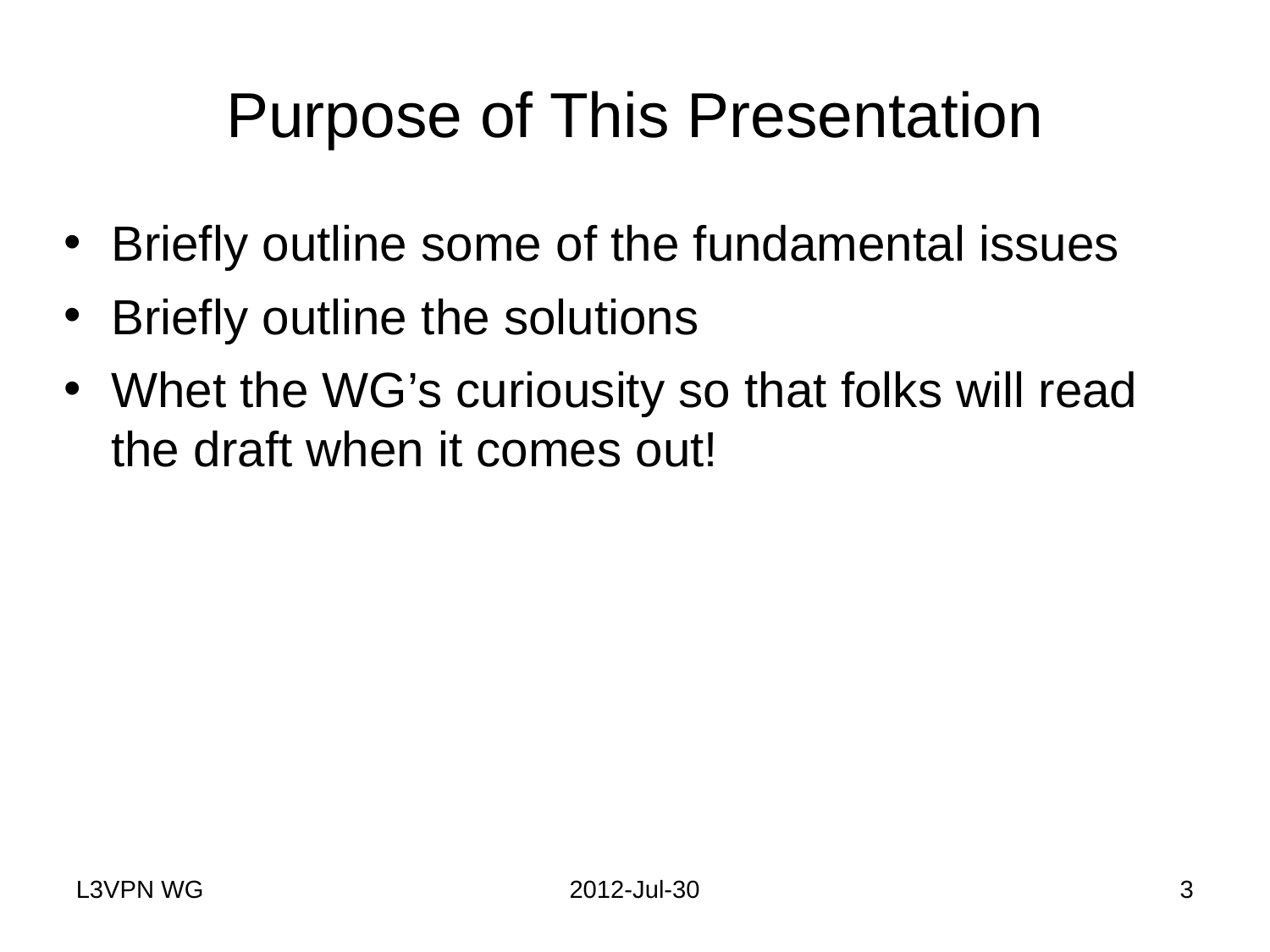

# Purpose of This Presentation
Briefly outline some of the fundamental issues
Briefly outline the solutions
Whet the WG’s curiousity so that folks will read the draft when it comes out!
L3VPN WG
2012-Jul-30
3